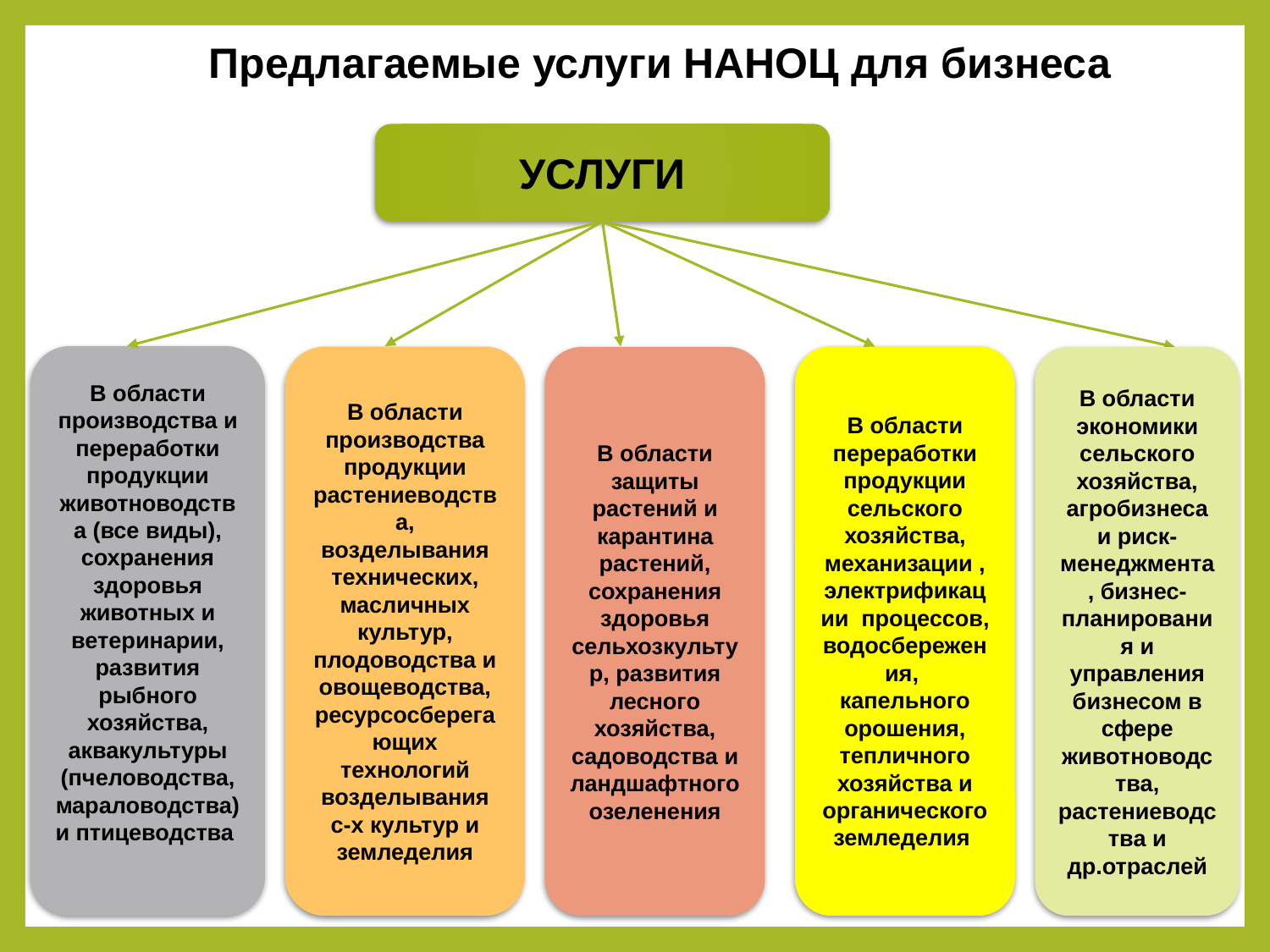

Предлагаемые услуги НАНОЦ для бизнеса
УСЛУГИ

В области производства и переработки продукции животноводства (все виды), сохранения здоровья животных и ветеринарии, развития рыбного хозяйства, аквакультуры (пчеловодства, мараловодства) и птицеводства

В области переработки продукции сельского хозяйства, механизации , электрификации  процессов, водосбережения,  капельного орошения, тепличного хозяйства и органического земледелия
В области производства продукции растениеводства, возделывания технических, масличных культур, плодоводства и овощеводства, ресурсосберегающих технологий возделывания с-х культур и земледелия
В области защиты растений и карантина растений, сохранения здоровья сельхозкультур, развития лесного хозяйства, садоводства и ландшафтного озеленения
В области экономики сельского хозяйства, агробизнеса и риск-менеджмента, бизнес- планирования и управления бизнесом в сфере животноводства, растениеводства и др.отраслей